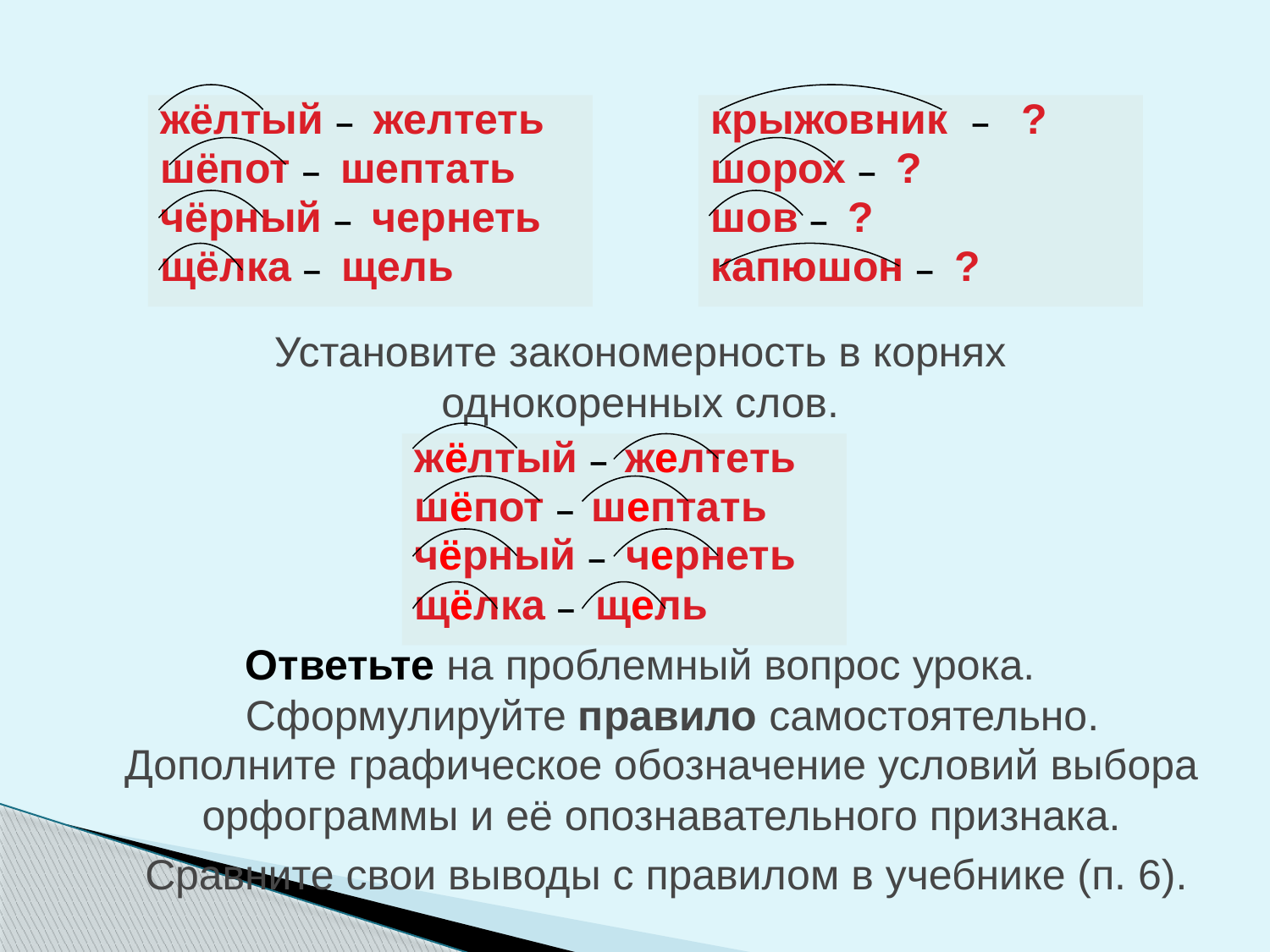

жёлтый –  желтеть
шёпот –  шептать
чёрный –  чернеть
щёлка –  щель

крыжовник  –   ?
шорох –  ?
шов –  ?
капюшон –  ?

Установите закономерность в корнях однокоренных слов.

жёлтый –  желтеть
шёпот –  шептать
чёрный –  чернеть
щёлка –  щель

Проверьте себя.

Ответьте на проблемный вопрос урока. Сформулируйте правило самостоятельно.
Дополните графическое обозначение условий выбора орфограммы и её опознавательного признака.
Сравните свои выводы с правилом в учебнике (п. 6).